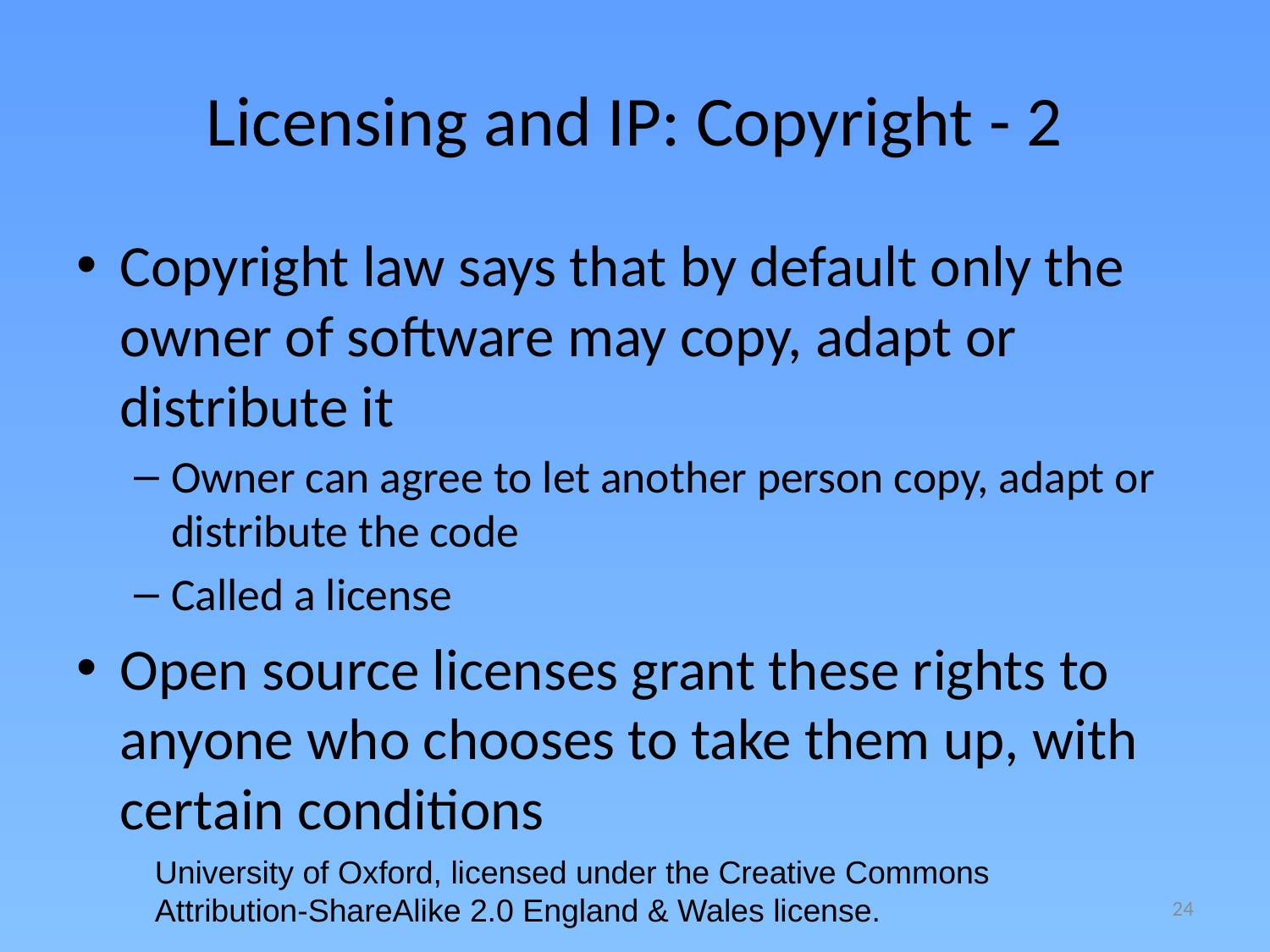

# Licensing and IP: Copyright - 2
Copyright law says that by default only the owner of software may copy, adapt or distribute it
Owner can agree to let another person copy, adapt or distribute the code
Called a license
Open source licenses grant these rights to anyone who chooses to take them up, with certain conditions
University of Oxford, licensed under the Creative Commons
Attribution-ShareAlike 2.0 England & Wales license.
24